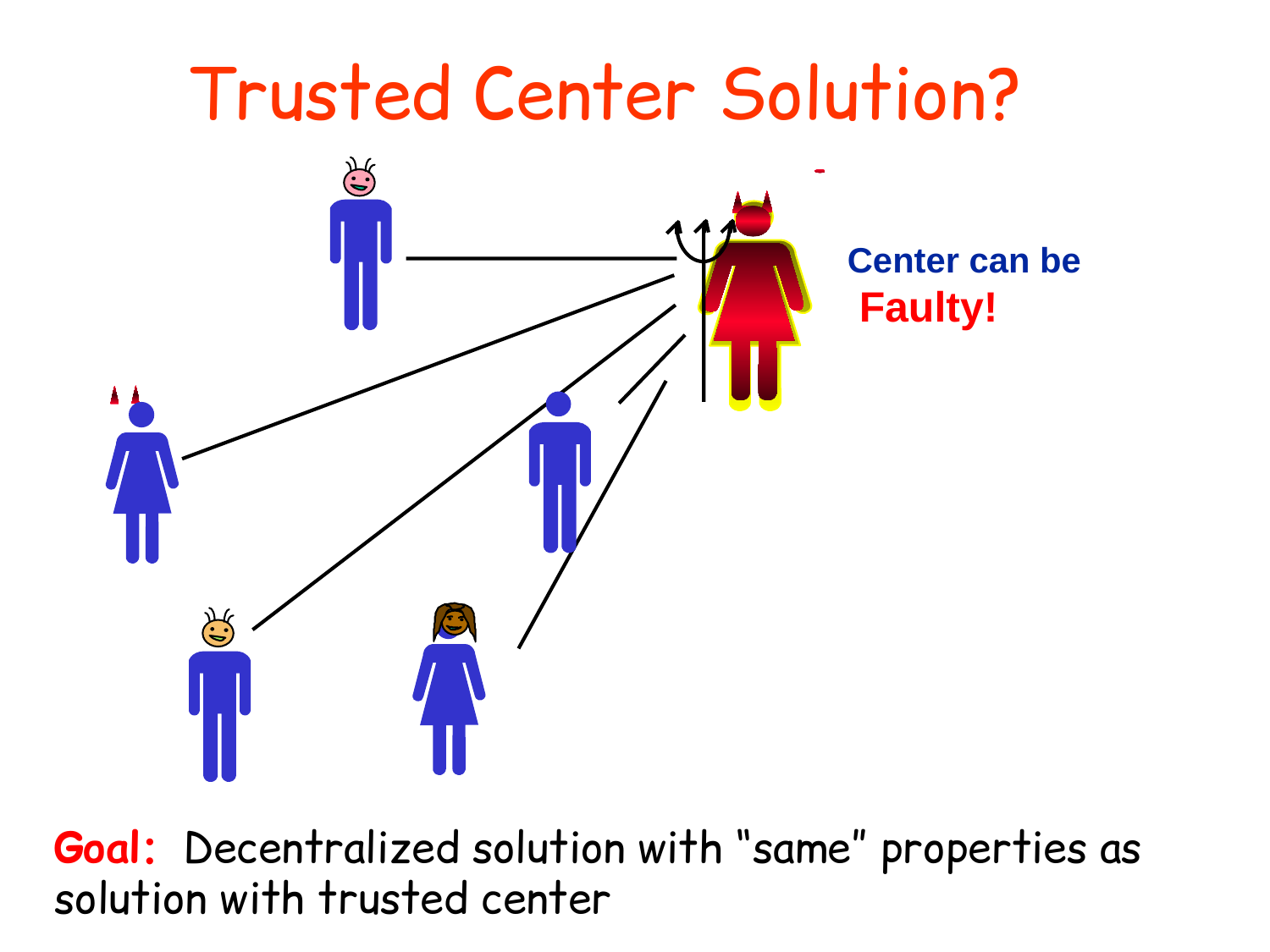

Trusted Center Solution?

Center can be
 Faulty!

Goal:  Decentralized solution with “same” properties as solution with trusted center